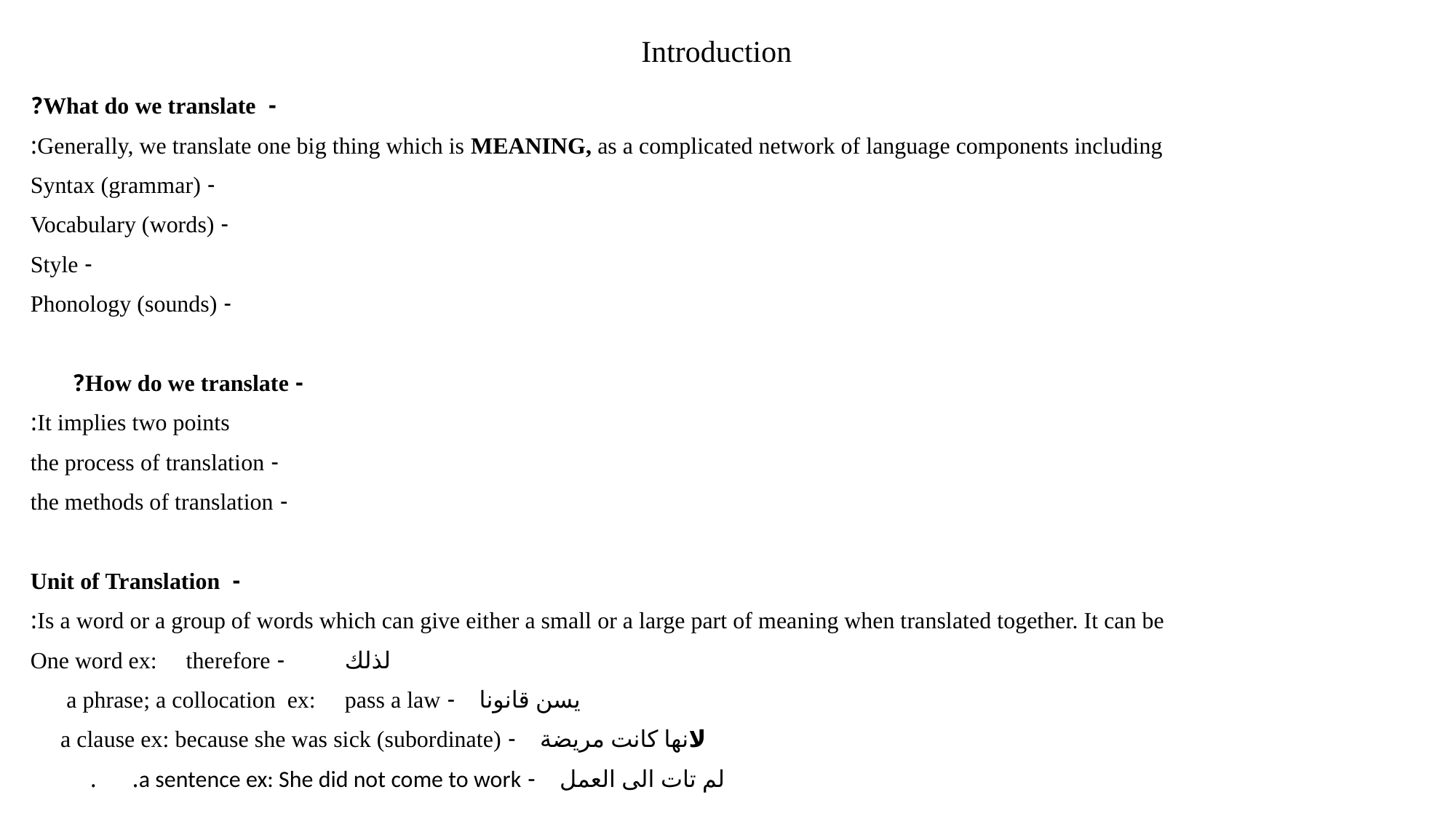

# Introduction
  -  What do we translate?
       Generally, we translate one big thing which is MEANING, as a complicated network of language components including:
     - Syntax (grammar)
     - Vocabulary (words)
     - Style
     - Phonology (sounds)

- How do we translate?
      It implies two points:
    - the process of translation
    - the methods of translation

  -  Unit of Translation
   Is a word or a group of words which can give either a small or a large part of meaning when translated together. It can be:
لذلك          - One word ex:     therefore
يسن قانونا    - a phrase; a collocation  ex:     pass a law
لانها كانت مريضة    - a clause ex: because she was sick (subordinate)
لم تات الى العمل    - a sentence ex: She did not come to work.      .